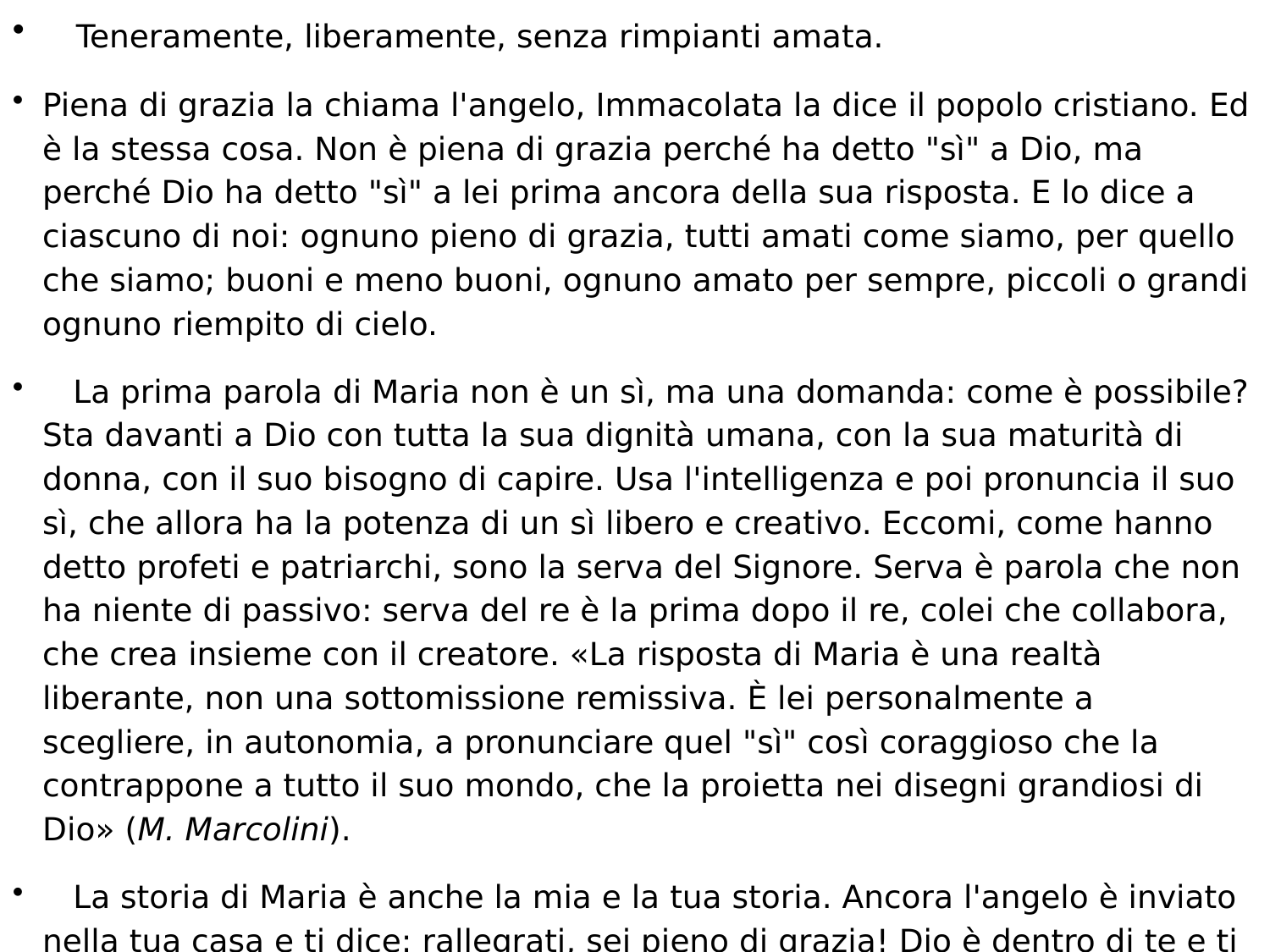

Teneramente, liberamente, senza rimpianti amata.
Piena di grazia la chiama l'angelo, Immacolata la dice il popolo cristiano. Ed è la stessa cosa. Non è piena di grazia perché ha detto "sì" a Dio, ma perché Dio ha detto "sì" a lei prima ancora della sua risposta. E lo dice a ciascuno di noi: ognuno pieno di grazia, tutti amati come siamo, per quello che siamo; buoni e meno buoni, ognuno amato per sempre, piccoli o grandi ognuno riempito di cielo.
   La prima parola di Maria non è un sì, ma una domanda: come è possibile? Sta davanti a Dio con tutta la sua dignità umana, con la sua maturità di donna, con il suo bisogno di capire. Usa l'intelligenza e poi pronuncia il suo sì, che allora ha la potenza di un sì libero e creativo. Eccomi, come hanno detto profeti e patriarchi, sono la serva del Signore. Serva è parola che non ha niente di passivo: serva del re è la prima dopo il re, colei che collabora, che crea insieme con il creatore. «La risposta di Maria è una realtà liberante, non una sottomissione remissiva. È lei personalmente a scegliere, in autonomia, a pronunciare quel "sì" così coraggioso che la contrappone a tutto il suo mondo, che la proietta nei disegni grandiosi di Dio» (M. Marcolini).
   La storia di Maria è anche la mia e la tua storia. Ancora l'angelo è inviato nella tua casa e ti dice: rallegrati, sei pieno di grazia! Dio è dentro di te e ti colma la vita di vita.